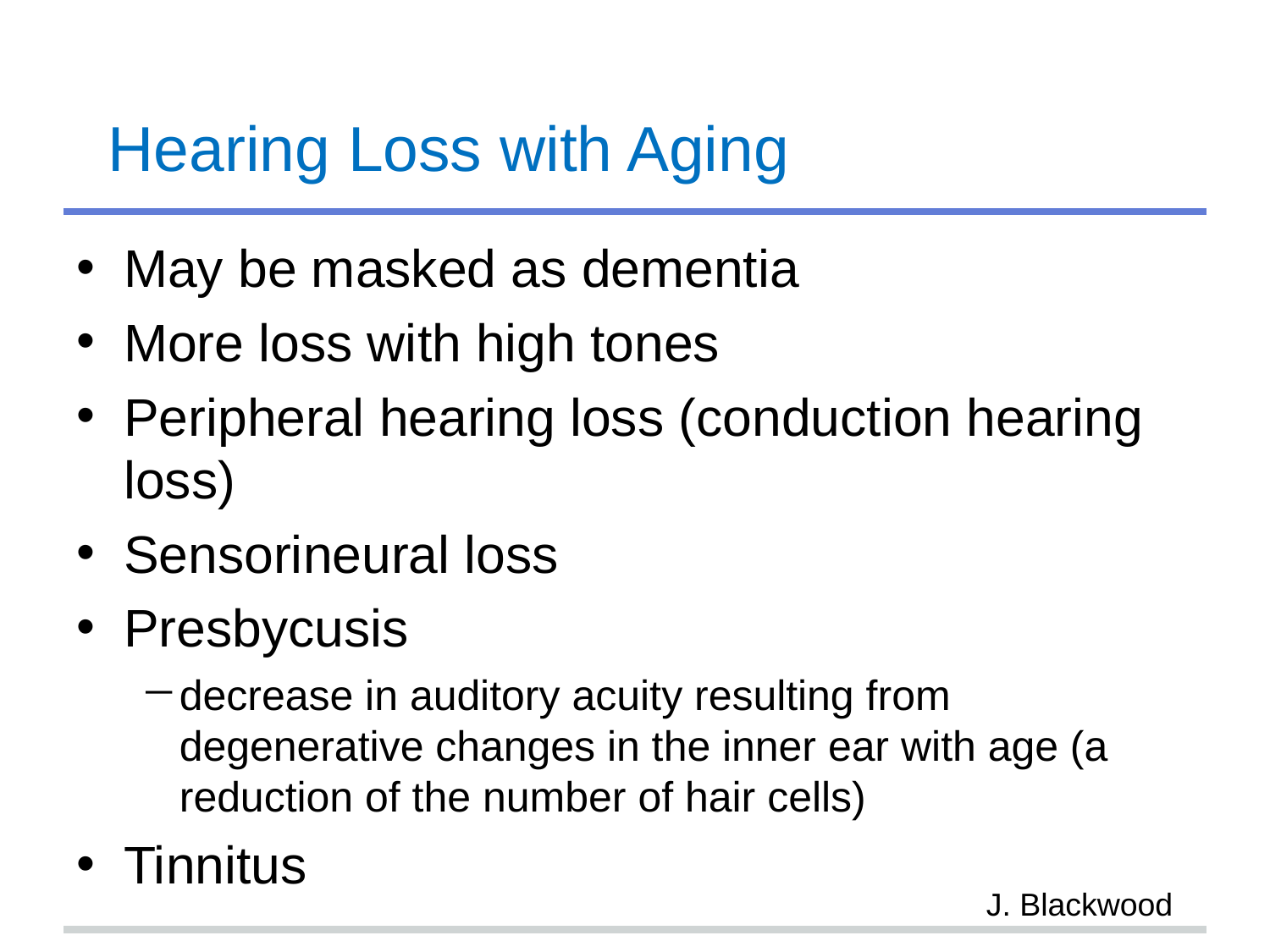

# Hearing Loss with Aging
May be masked as dementia
More loss with high tones
Peripheral hearing loss (conduction hearing loss)
Sensorineural loss
Presbycusis
decrease in auditory acuity resulting from degenerative changes in the inner ear with age (a reduction of the number of hair cells)
Tinnitus
J. Blackwood